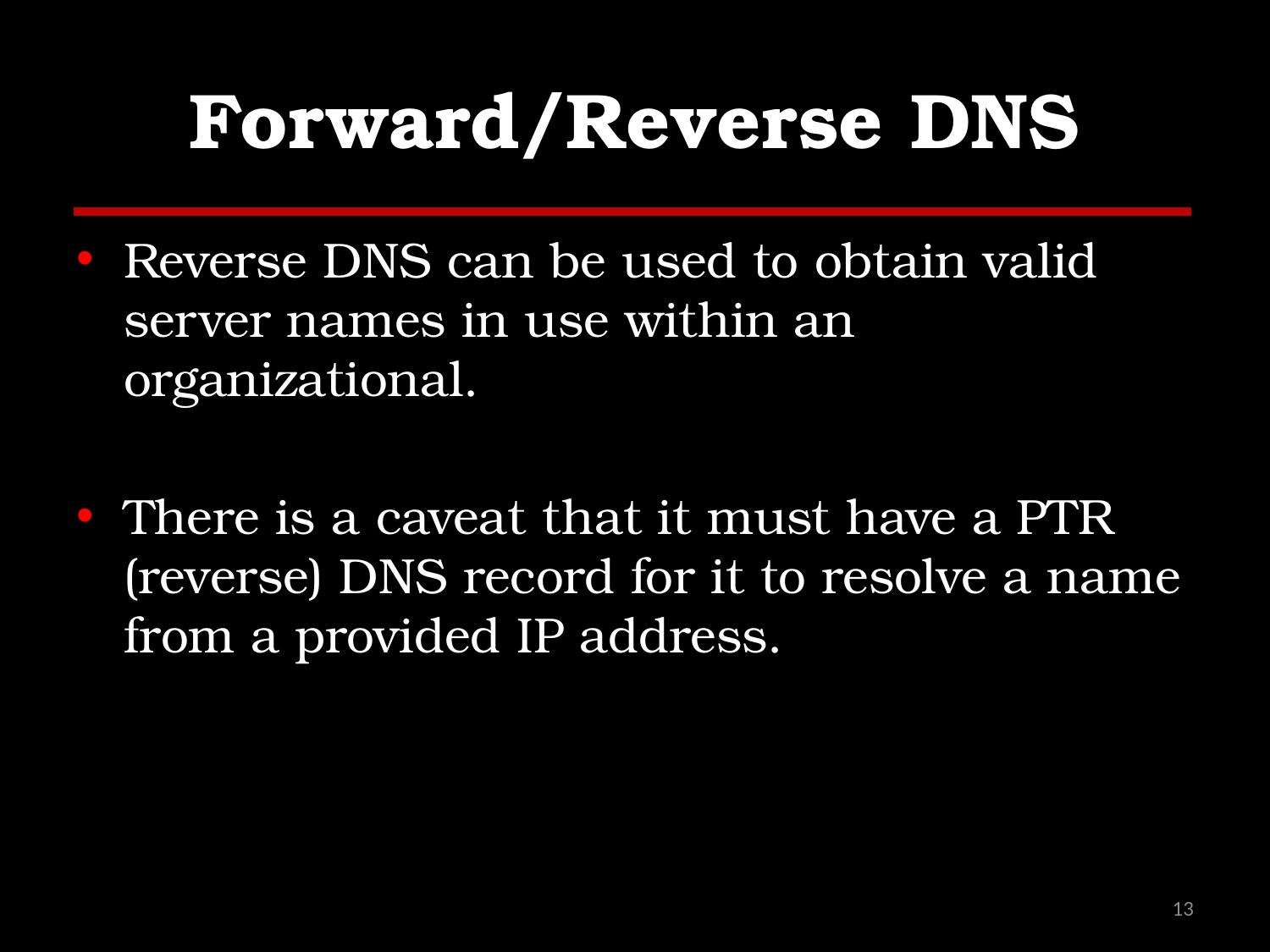

# Forward/Reverse DNS
Reverse DNS can be used to obtain valid server names in use within an organizational.

There is a caveat that it must have a PTR (reverse) DNS record for it to resolve a name from a provided IP address.
13